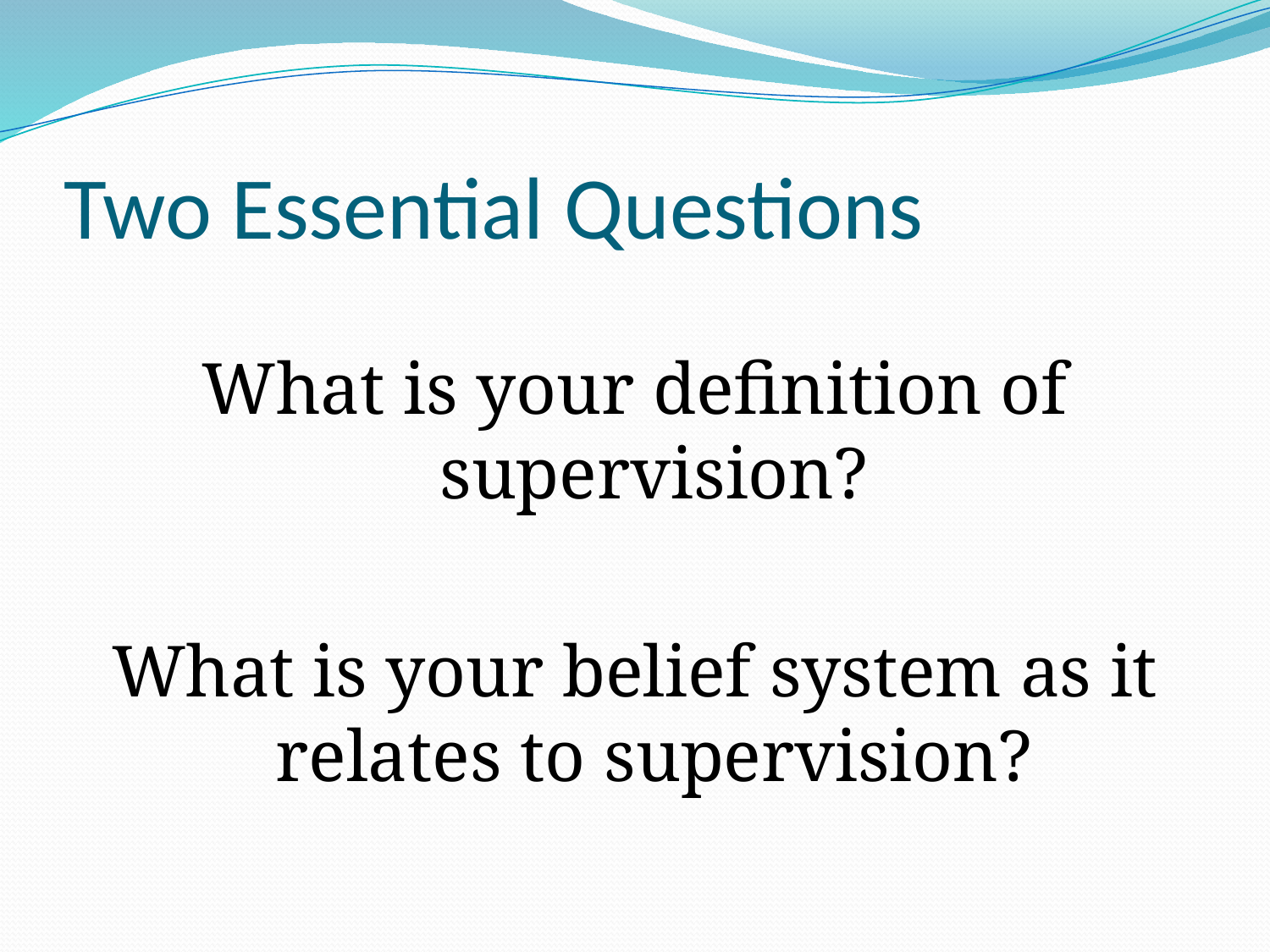

# Two Essential Questions

What is your definition of supervision?

What is your belief system as it relates to supervision?